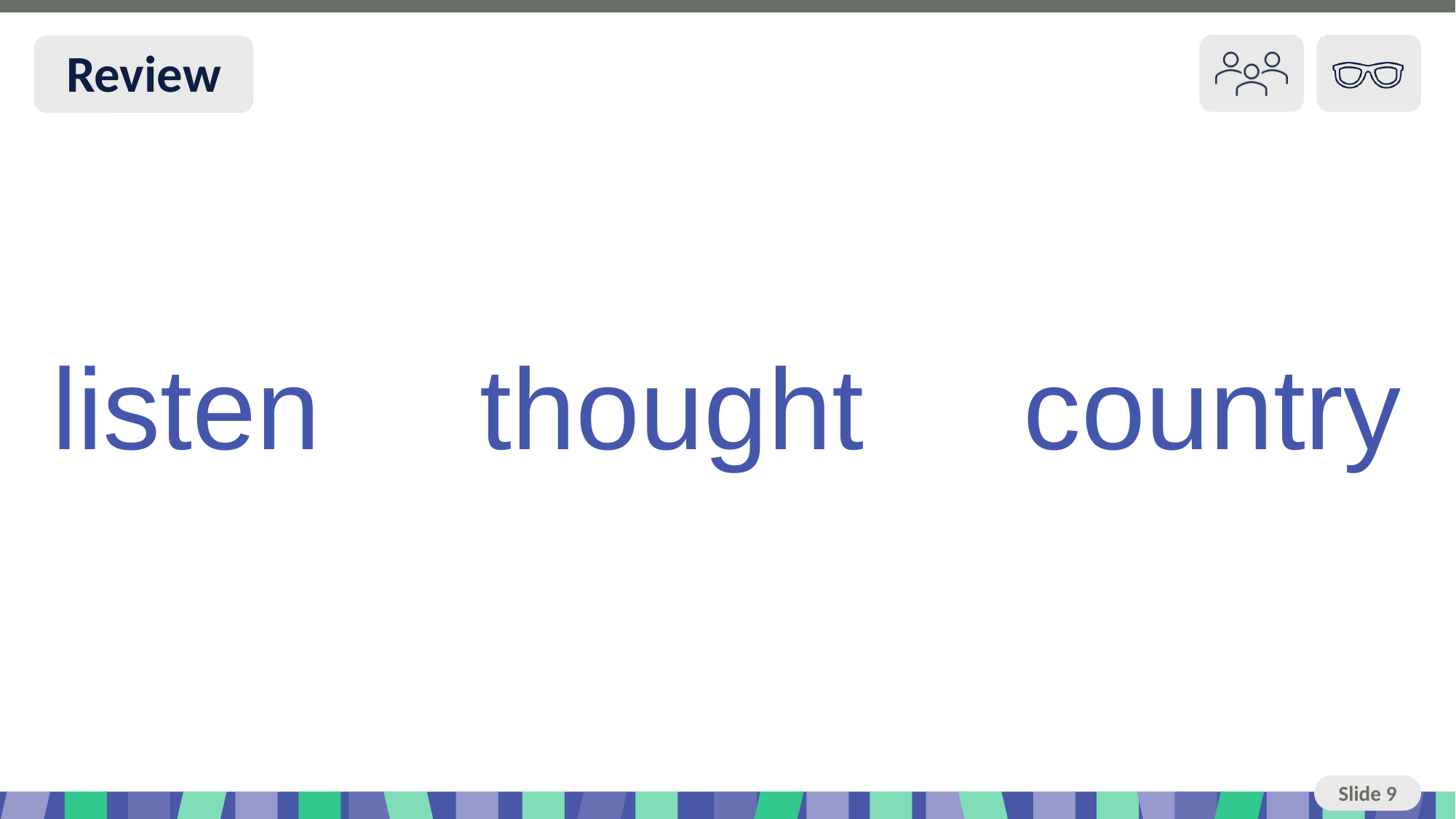

Slide 9 Review You do
listen     thought     country